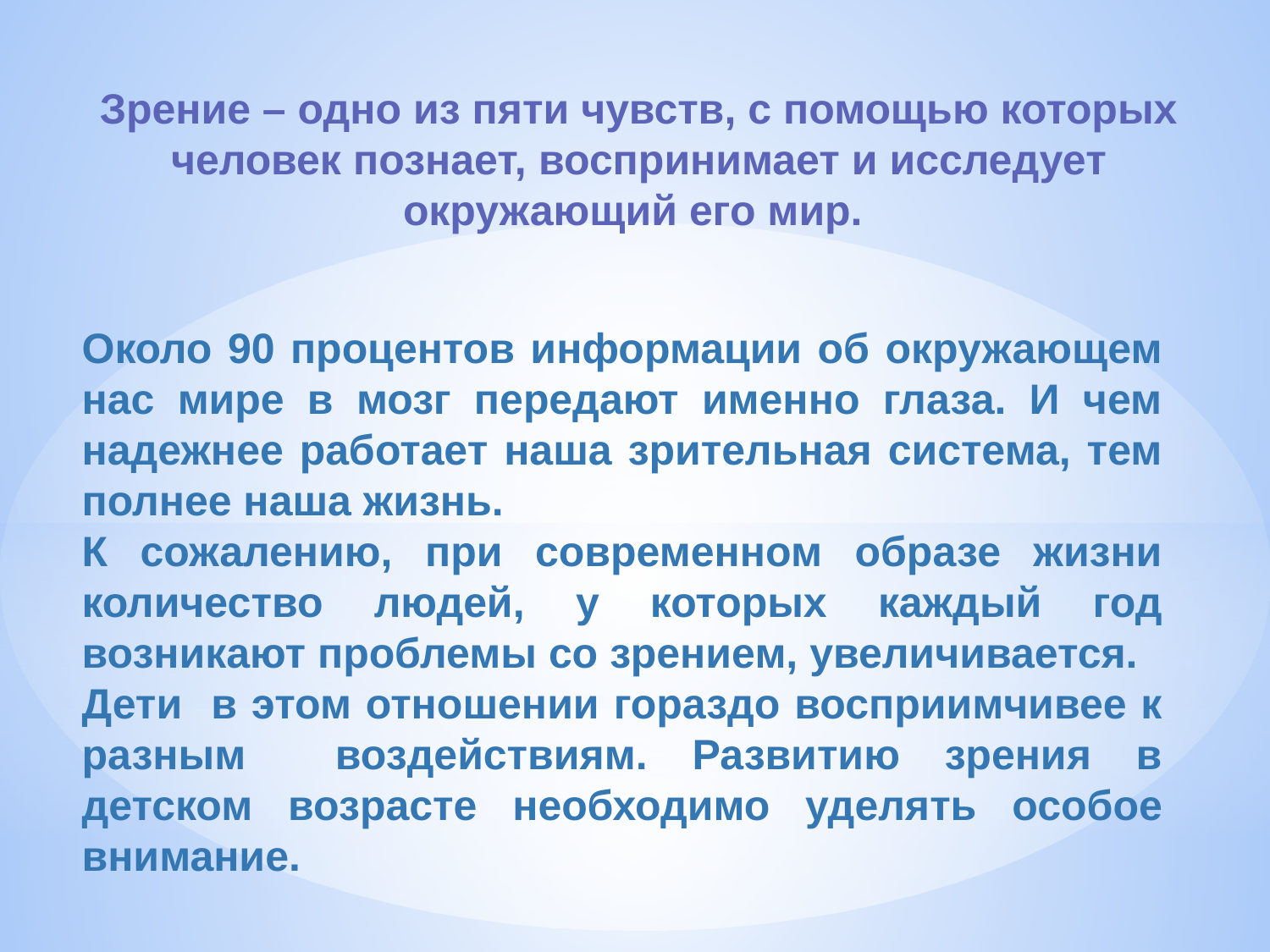

Зрение – одно из пяти чувств, с помощью которых человек познает, воспринимает и исследует окружающий его мир.

Около 90 процентов информации об окружающем нас мире в мозг передают именно глаза. И чем надежнее работает наша зрительная система, тем полнее наша жизнь.
К сожалению, при современном образе жизни количество людей, у которых каждый год возникают проблемы со зрением, увеличивается.
Дети  в этом отношении гораздо восприимчивее к разным  воздействиям. Развитию зрения в детском возрасте необходимо уделять особое внимание.